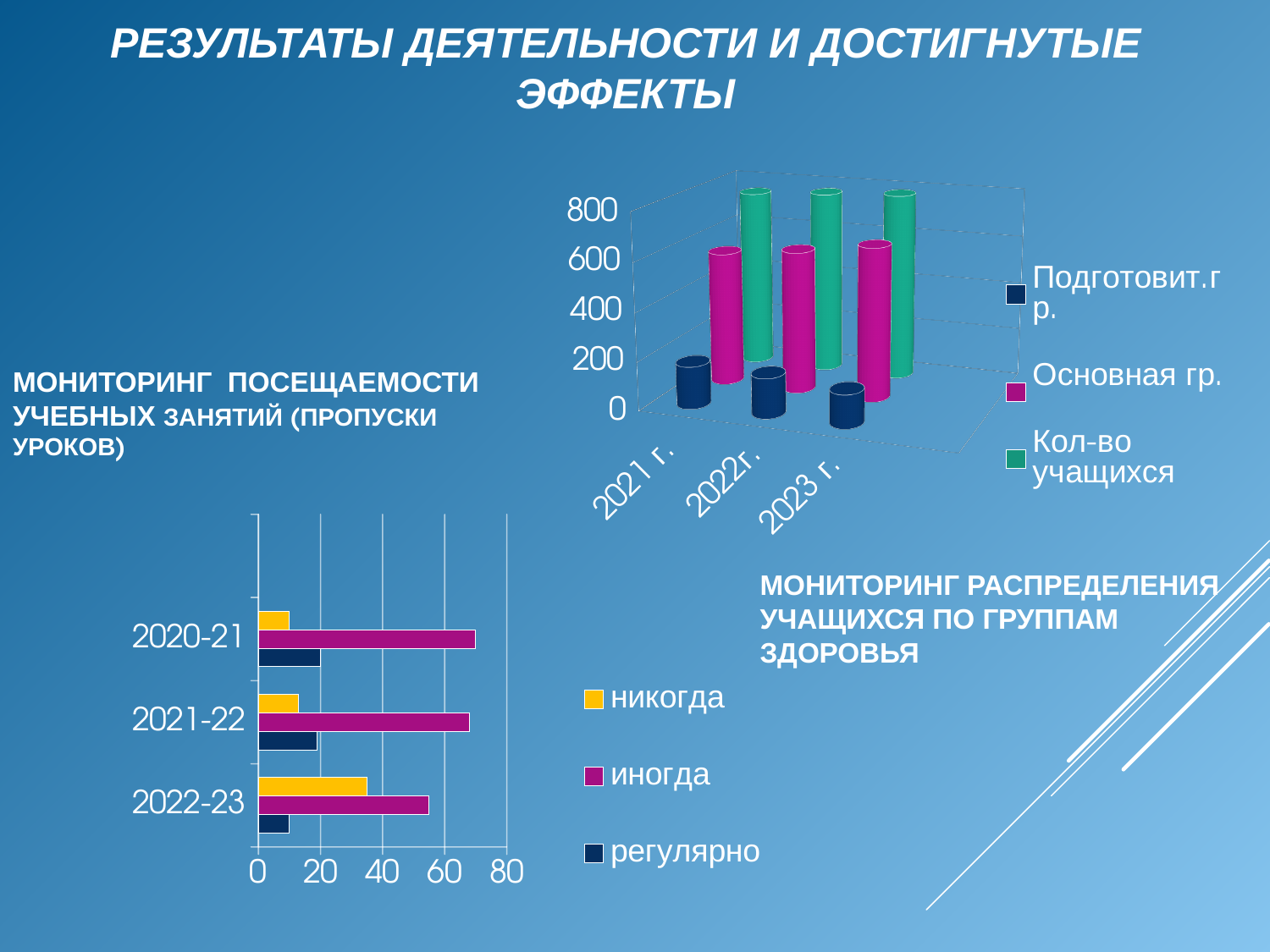

# результаты деятельности и достигнутые эффекты

[unsupported chart]

Мониторинг  посещаемости учебных занятий (пропуски уроков)

### Chart

| Category | регулярно | иногда | никогда |
|---|---|---|---|
| 2022-23 | 10.0 | 55.0 | 35.0 |
| 2021-22 | 19.0 | 68.0 | 13.0 |
| 2020-21 | 20.0 | 70.0 | 10.0 |
Мониторинг распределения учащихся по группам здоровья